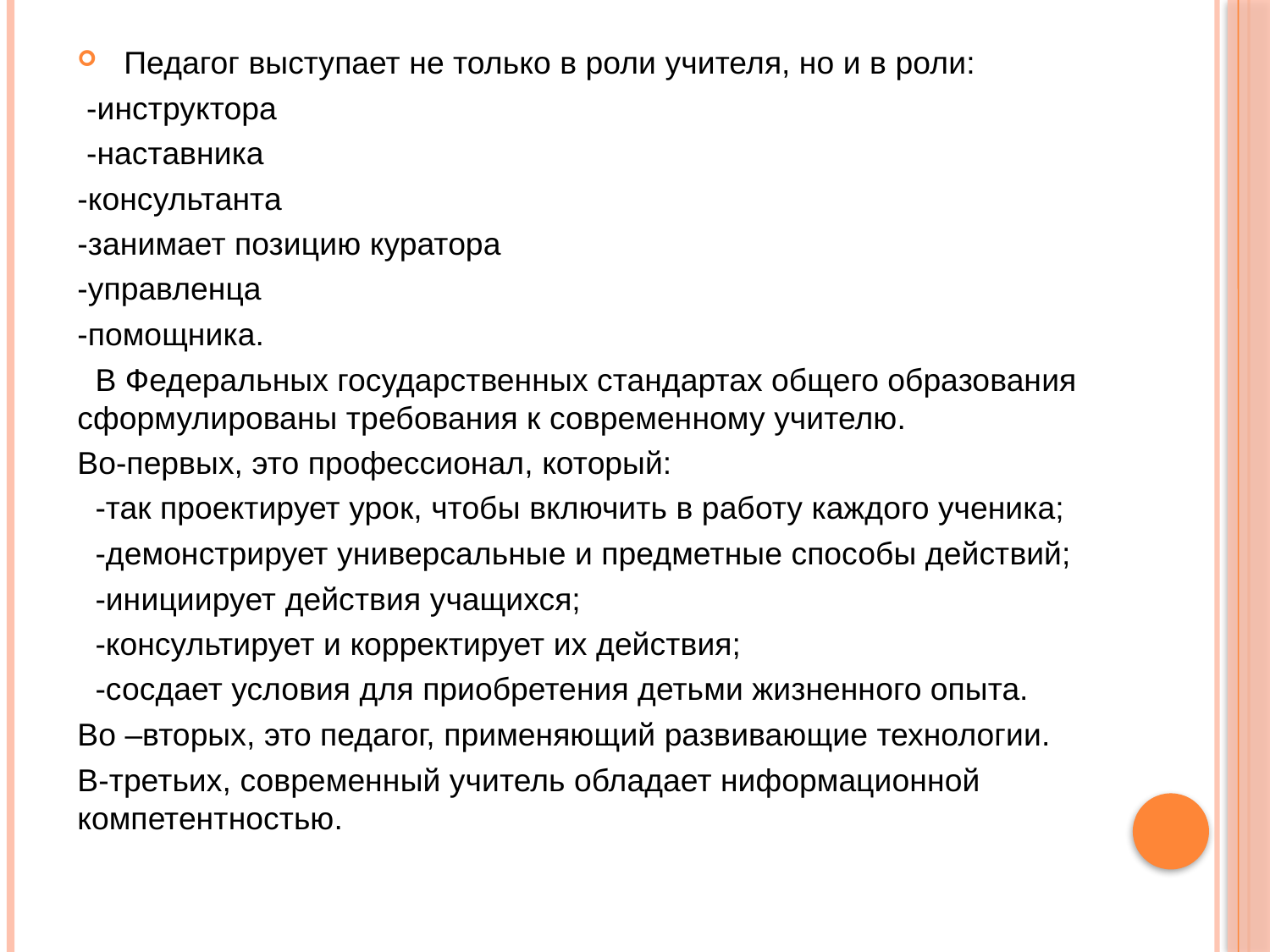

Педагог выступает не только в роли учителя, но и в роли:
 -инструктора
 -наставника
-консультанта
-занимает позицию куратора
-управленца
-помощника.
  В Федеральных государственных стандартах общего образования сформулированы требования к современному учителю.
Во-первых, это профессионал, который:
  -так проектирует урок, чтобы включить в работу каждого ученика;
  -демонстрирует универсальные и предметные способы действий;
  -инициирует действия учащихся;
  -консультирует и корректирует их действия;
  -сосдает условия для приобретения детьми жизненного опыта.
Во –вторых, это педагог, применяющий развивающие технологии.
В-третьих, современный учитель обладает ниформационной компетентностью.